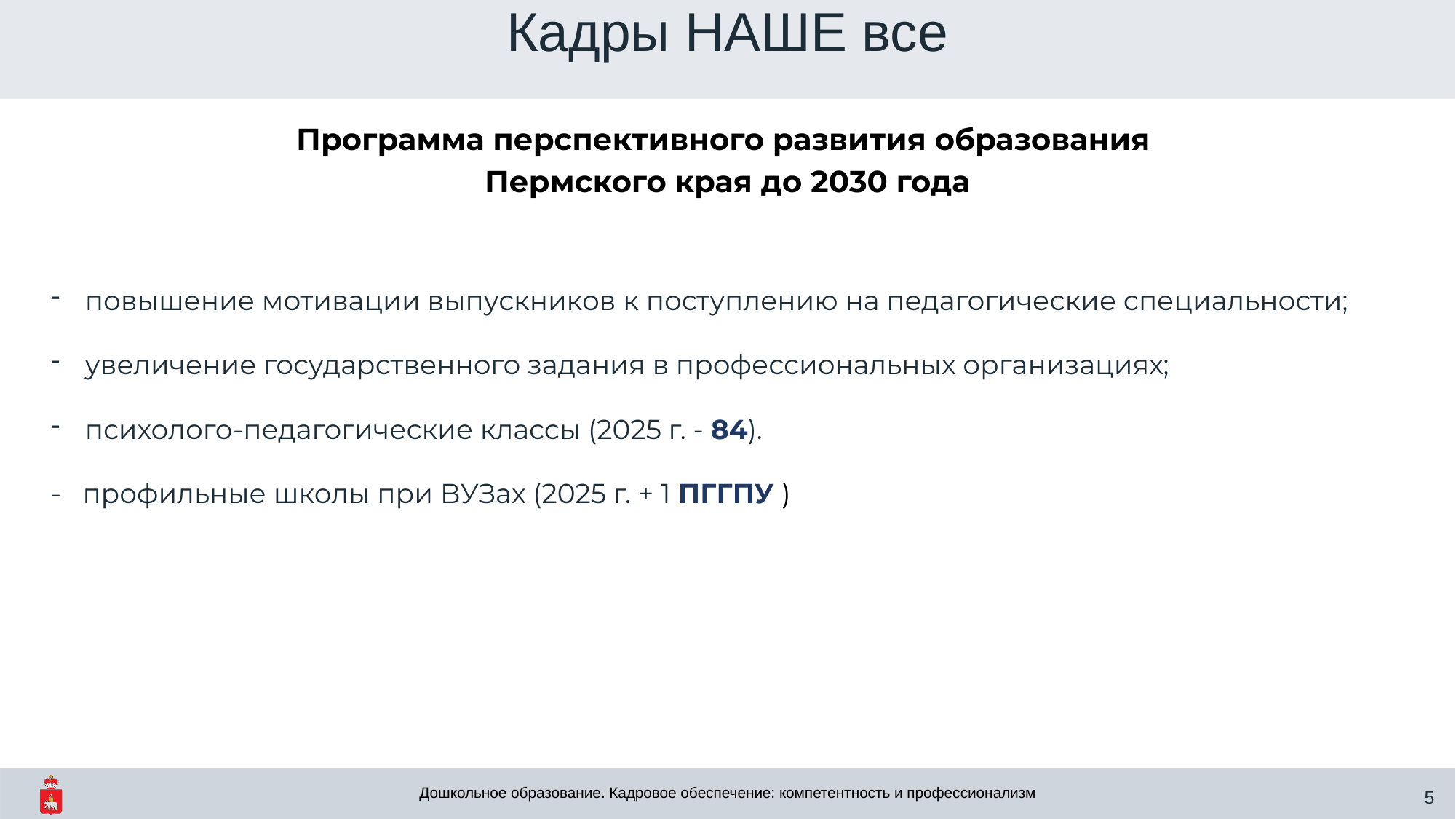

Кадры НАШЕ все
Программа перспективного развития образования
Пермского края до 2030 года
повышение мотивации выпускников к поступлению на педагогические специальности;
увеличение государственного задания в профессиональных организациях;
психолого-педагогические классы (2025 г. - 84).
-   профильные школы при ВУЗах (2025 г. + 1 ПГГПУ )
Дошкольное образование. Кадровое обеспечение: компетентность и профессионализм